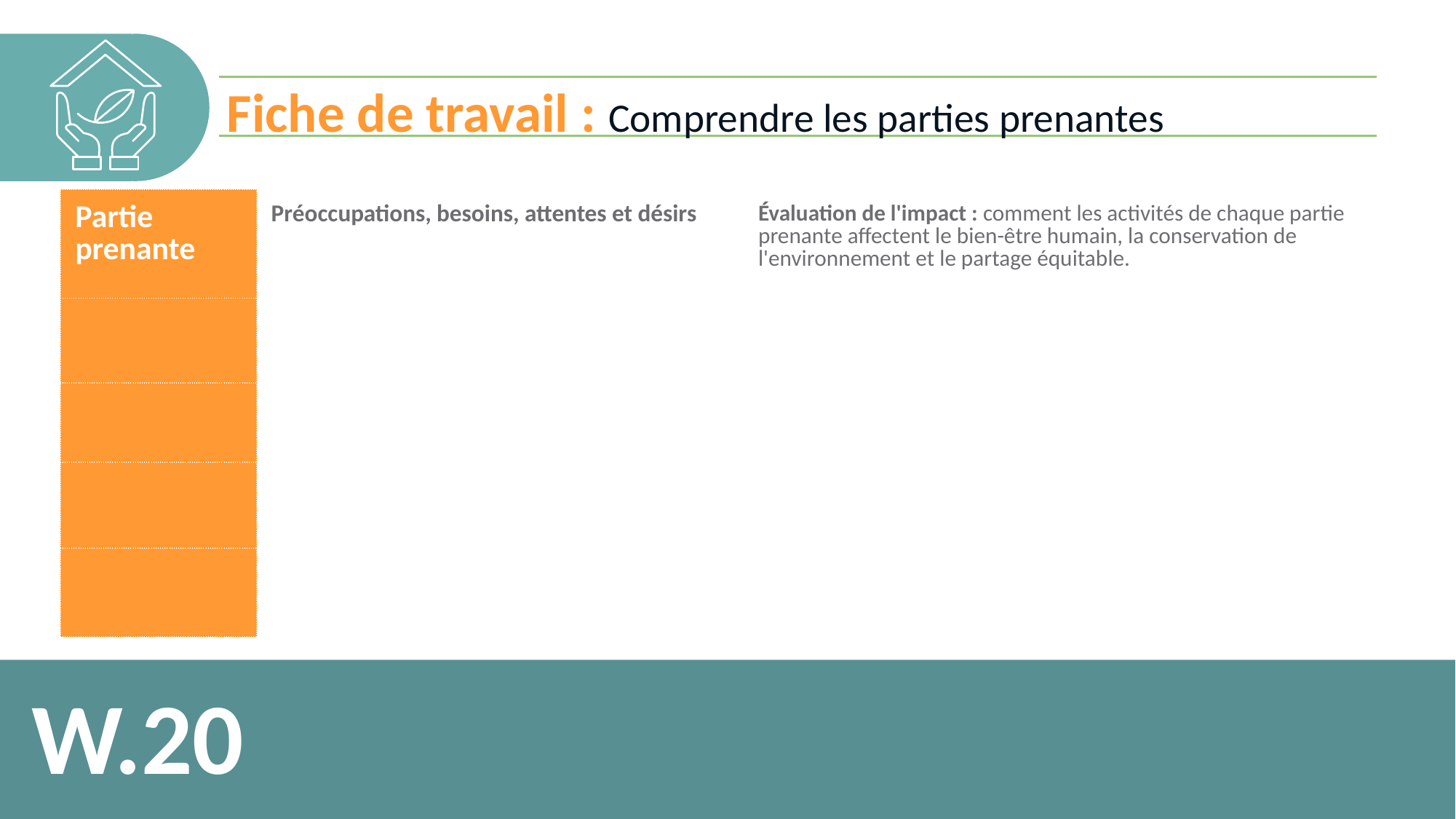

Fiche de travail : Comprendre les parties prenantes

| Partie prenante | Préoccupations, besoins, attentes et désirs | Évaluation de l'impact : comment les activités de chaque partie prenante affectent le bien-être humain, la conservation de l'environnement et le partage équitable. |
| --- | --- | --- |
|  |  |  |
|  |  |  |
|  |  |  |
|  |  |  |

W.20
2